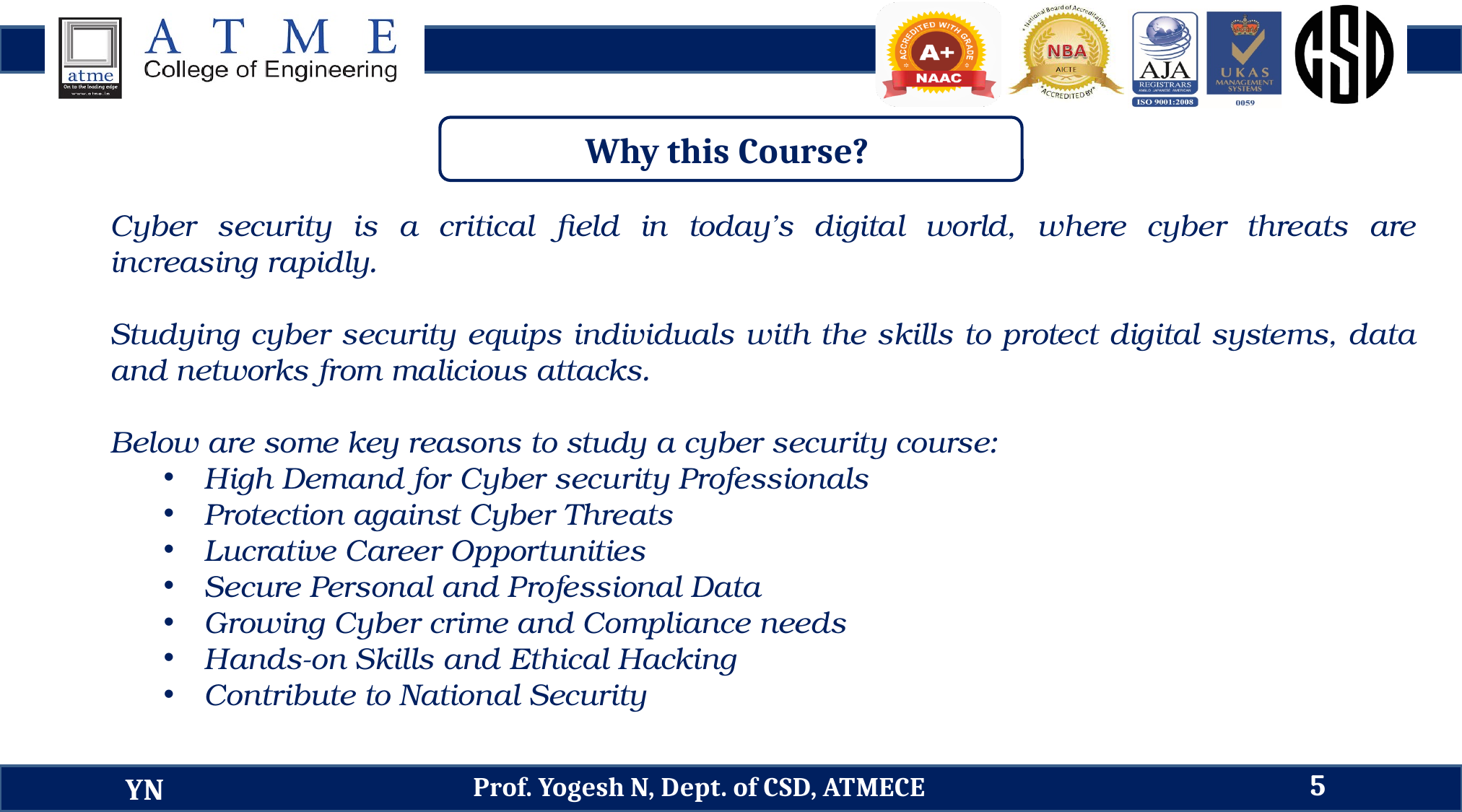

Why this Course?
Cyber security is a critical field in today’s digital world, where cyber threats are increasing rapidly.

Studying cyber security equips individuals with the skills to protect digital systems, data and networks from malicious attacks.

Below are some key reasons to study a cyber security course:
High Demand for Cyber security Professionals
Protection against Cyber Threats
Lucrative Career Opportunities
Secure Personal and Professional Data
Growing Cyber crime and Compliance needs
Hands-on Skills and Ethical Hacking
Contribute to National Security
5
Prof. Yogesh N, Dept. of CSD, ATMECE
YN